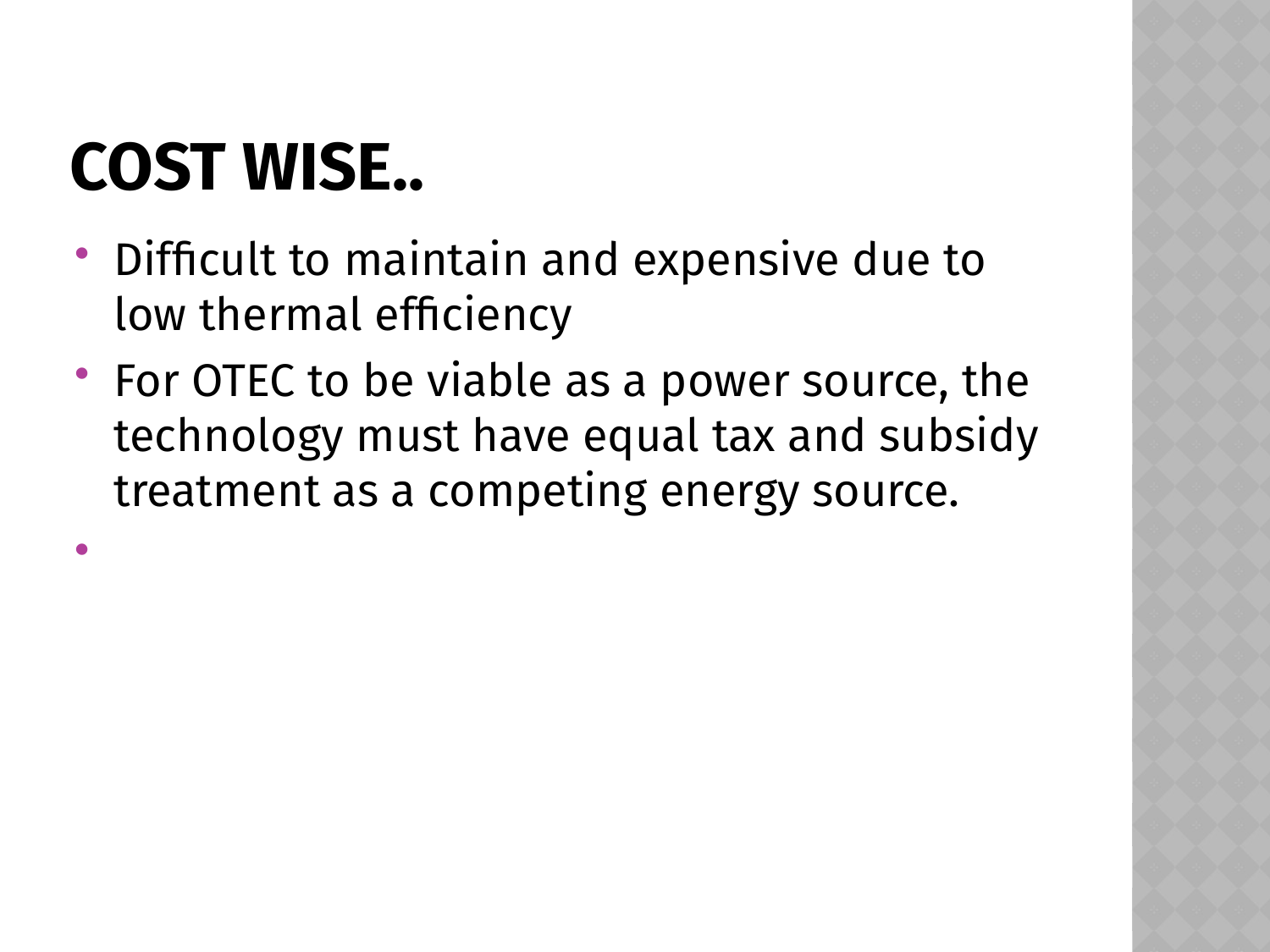

# Cost wise..
Difficult to maintain and expensive due to low thermal efficiency
For OTEC to be viable as a power source, the technology must have equal tax and subsidy treatment as a competing energy source.